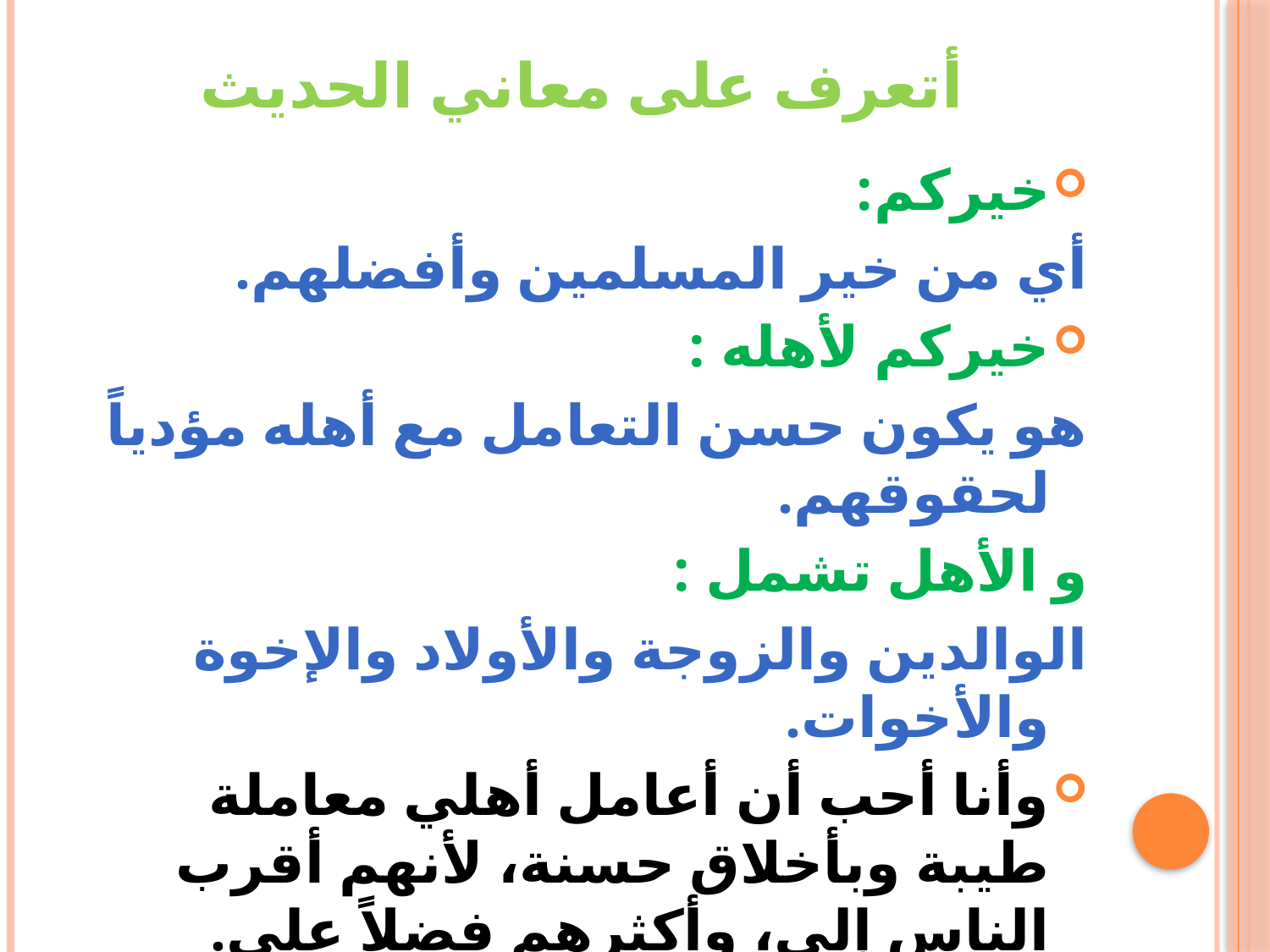

# أتعرف على معاني الحديث
خيركم:
أي من خير المسلمين وأفضلهم.
خيركم لأهله :
هو يكون حسن التعامل مع أهله مؤدياً لحقوقهم.
و الأهل تشمل :
الوالدين والزوجة والأولاد والإخوة والأخوات.
وأنا أحب أن أعامل أهلي معاملة طيبة وبأخلاق حسنة، لأنهم أقرب الناس إلي، وأكثرهم فضلاً علي.